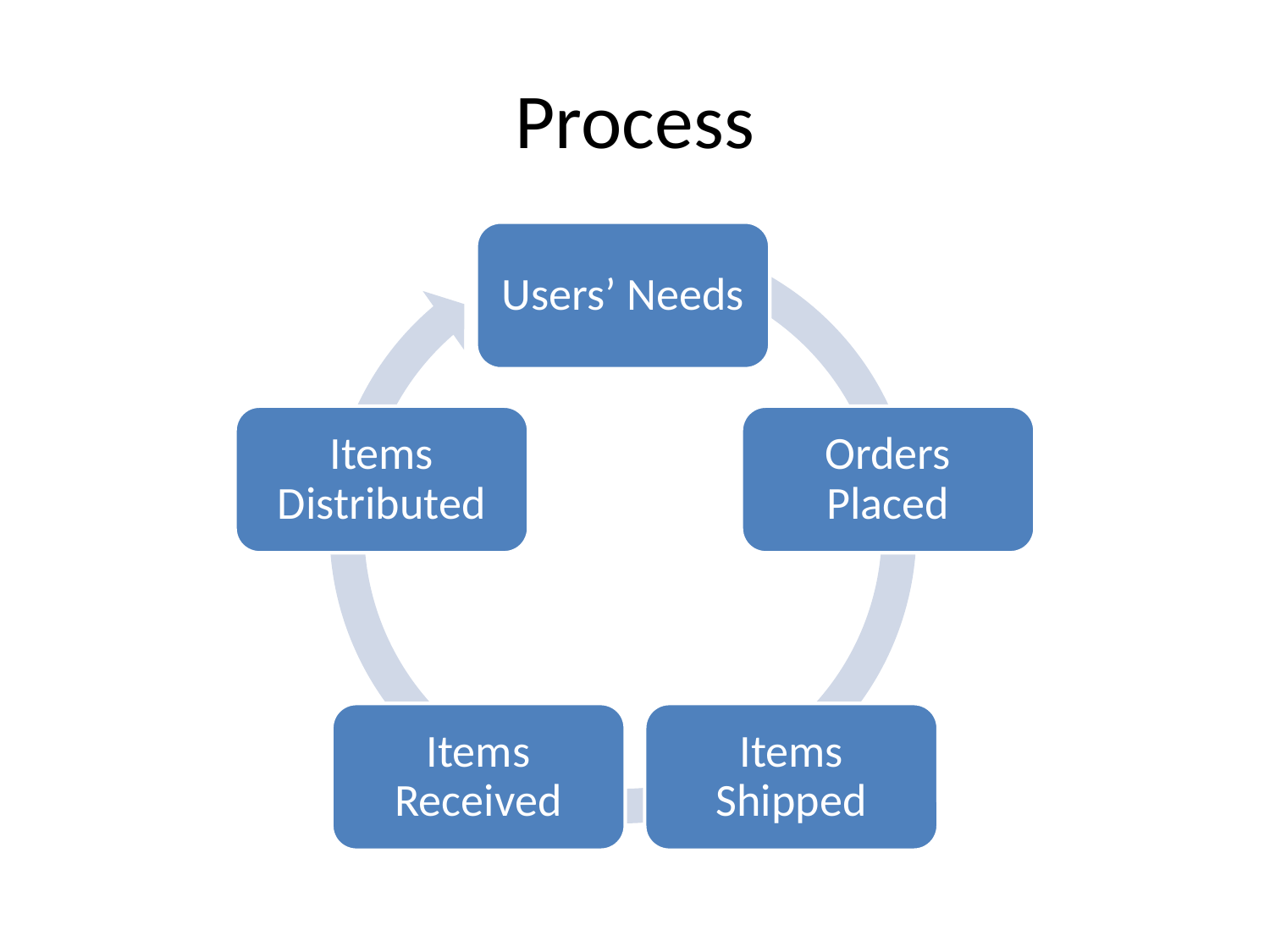

# Process
Users’ Needs
Orders Placed
Items Shipped
Items Received
Items Distributed